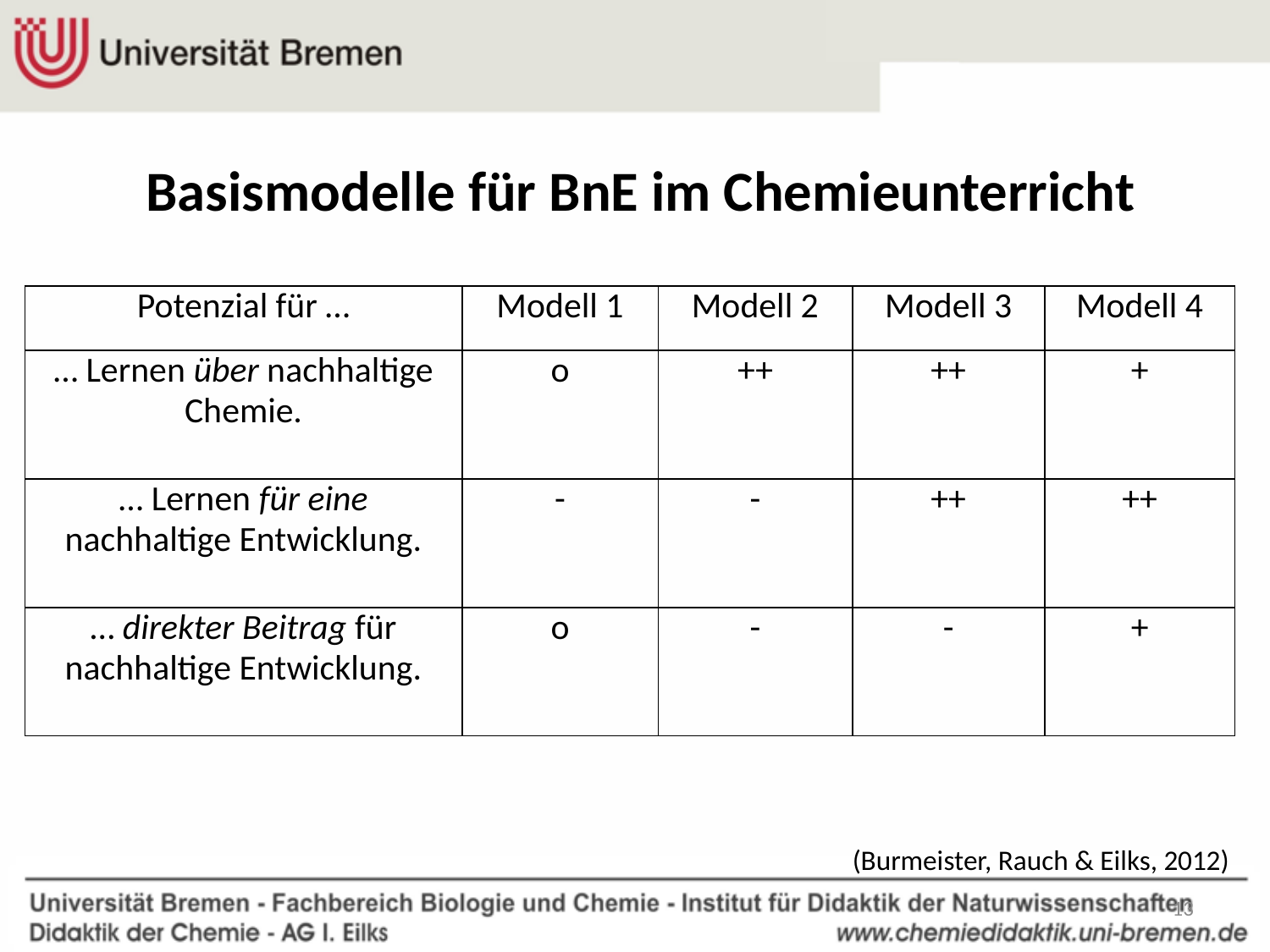

# Basismodelle für BnE im Chemieunterricht
| Potenzial für … | Modell 1 | Modell 2 | Modell 3 | Modell 4 |
| --- | --- | --- | --- | --- |
| … Lernen über nachhaltige Chemie. | o | ++ | ++ | + |
| … Lernen für eine nachhaltige Entwicklung. | - | - | ++ | ++ |
| … direkter Beitrag für nachhaltige Entwicklung. | o | - | - | + |
(Burmeister, Rauch & Eilks, 2012)
13